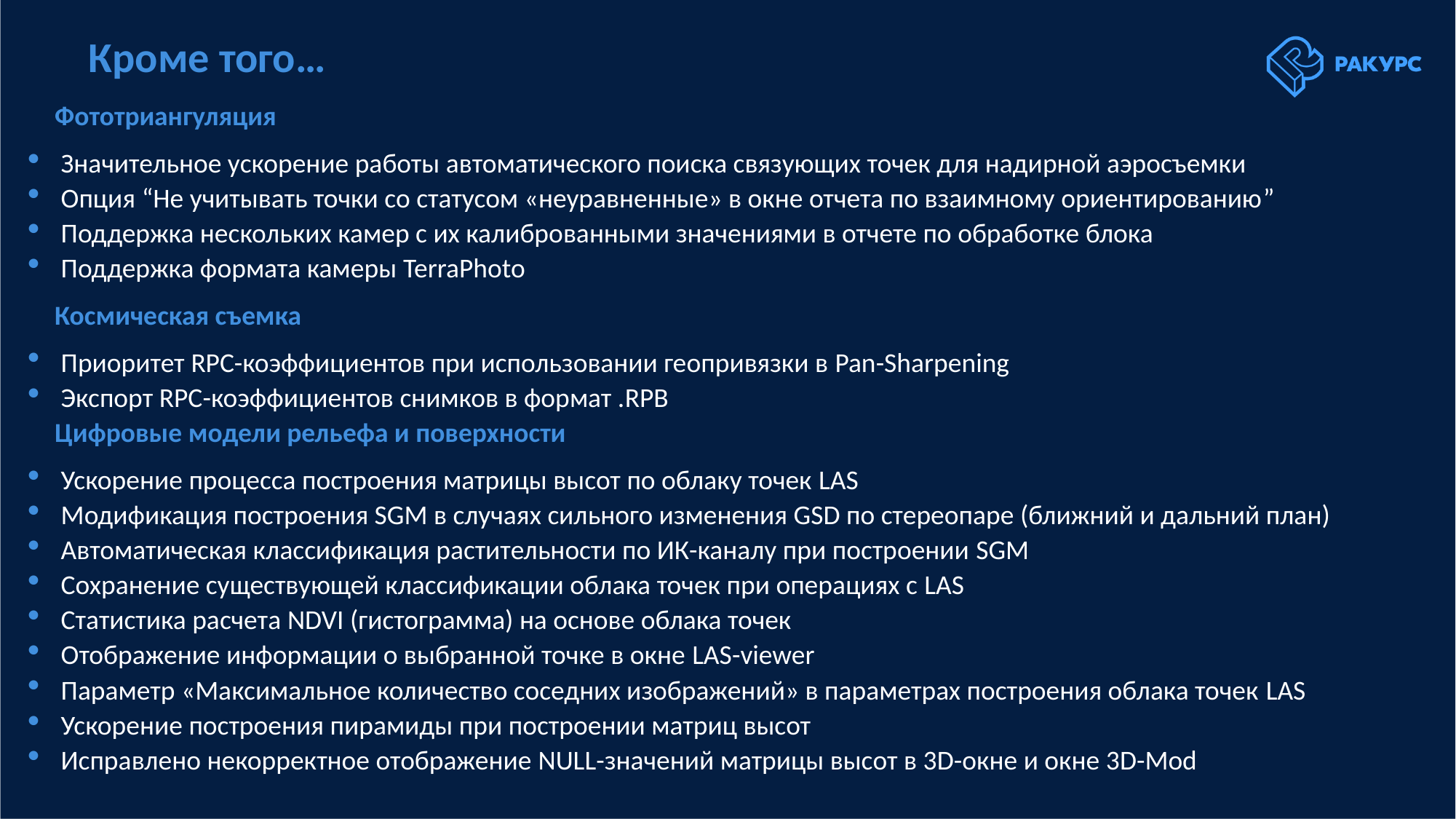

Кроме того…
Фототриангуляция
 Значительное ускорение работы автоматического поиска связующих точек для надирной аэросъемки
 Опция “Не учитывать точки со статусом «неуравненные» в окне отчета по взаимному ориентированию”
 Поддержка нескольких камер с их калиброванными значениями в отчете по обработке блока
 Поддержка формата камеры TerraPhoto
Космическая съемка
 Приоритет RPC-коэффициентов при использовании геопривязки в Pan-Sharpening
 Экспорт RPC-коэффициентов снимков в формат .RPB
Цифровые модели рельефа и поверхности
 Ускорение процесса построения матрицы высот по облаку точек LAS
 Модификация построения SGM в случаях сильного изменения GSD по стереопаре (ближний и дальний план)
 Автоматическая классификация растительности по ИК-каналу при построении SGM
 Сохранение существующей классификации облака точек при операциях с LAS
 Статистика расчета NDVI (гистограмма) на основе облака точек
 Отображение информации о выбранной точке в окне LAS-viewer
 Параметр «Максимальное количество соседних изображений» в параметрах построения облака точек LAS
 Ускорение построения пирамиды при построении матриц высот
 Исправлено некорректное отображение NULL-значений матрицы высот в 3D-окне и окне 3D-Mod